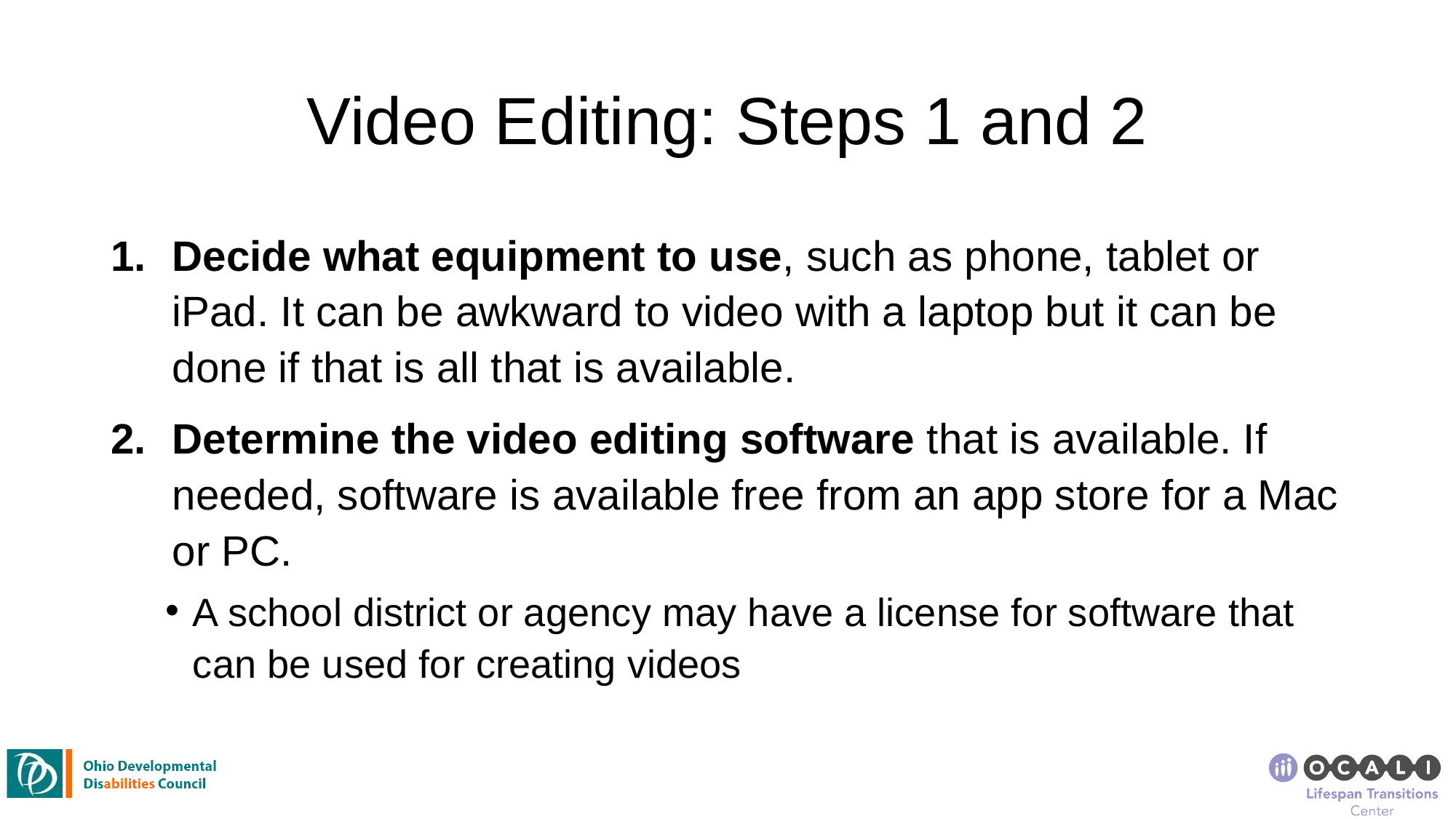

# Video Editing: Steps 1 and 2
Decide what equipment to use, such as phone, tablet or iPad. It can be awkward to video with a laptop but it can be done if that is all that is available.
Determine the video editing software that is available. If needed, software is available free from an app store for a Mac or PC.
A school district or agency may have a license for software that can be used for creating videos